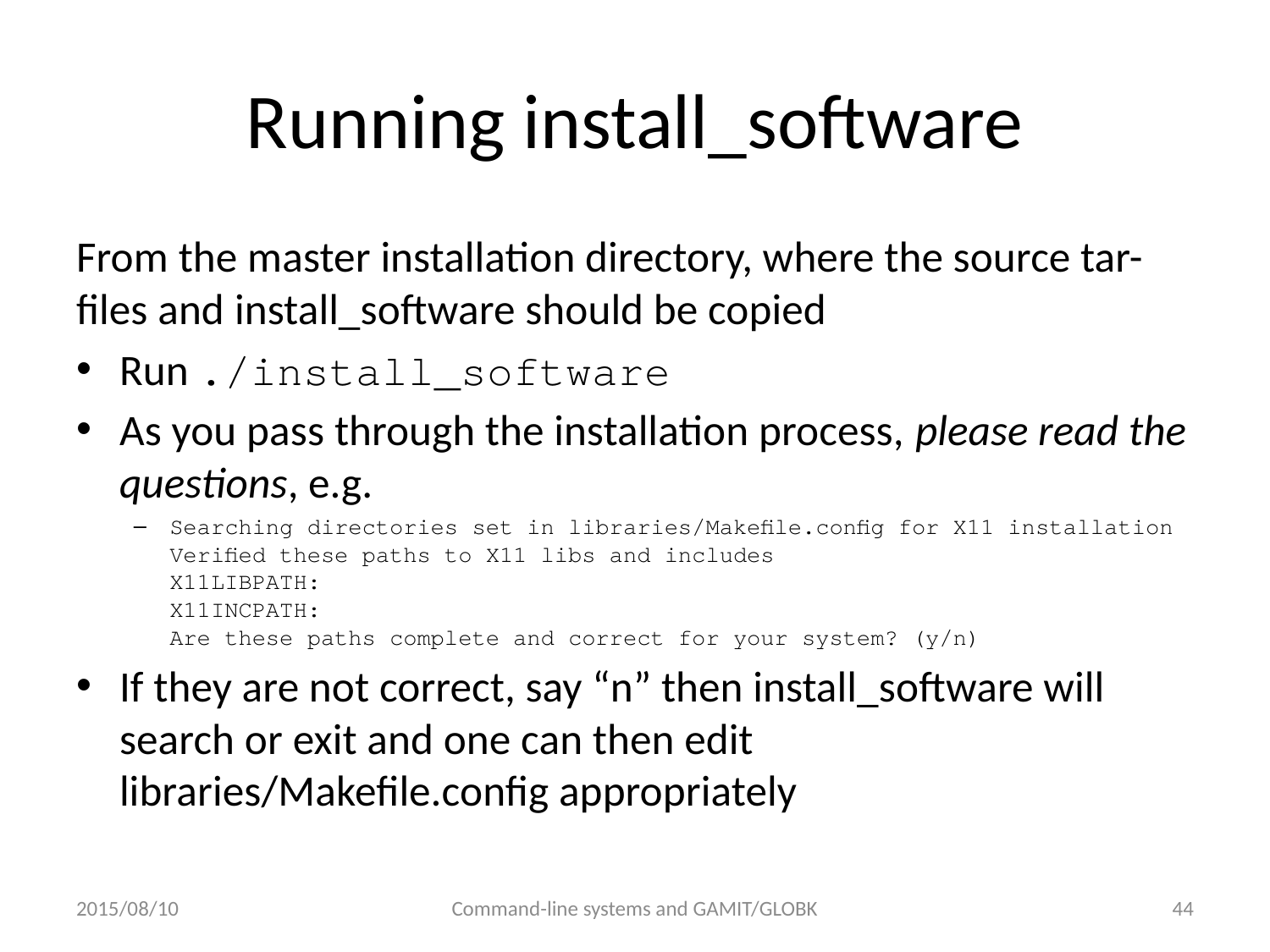

# Running install_software
From the master installation directory, where the source tar-files and install_software should be copied
Run ./install_software
As you pass through the installation process, please read the questions, e.g.
Searching directories set in libraries/Makefile.config for X11 installation
Verified these paths to X11 libs and includes
X11LIBPATH:
X11INCPATH:
Are these paths complete and correct for your system? (y/n)
If they are not correct, say “n” then install_software will search or exit and one can then edit libraries/Makefile.config appropriately
2015/08/10
Command-line systems and GAMIT/GLOBK
44